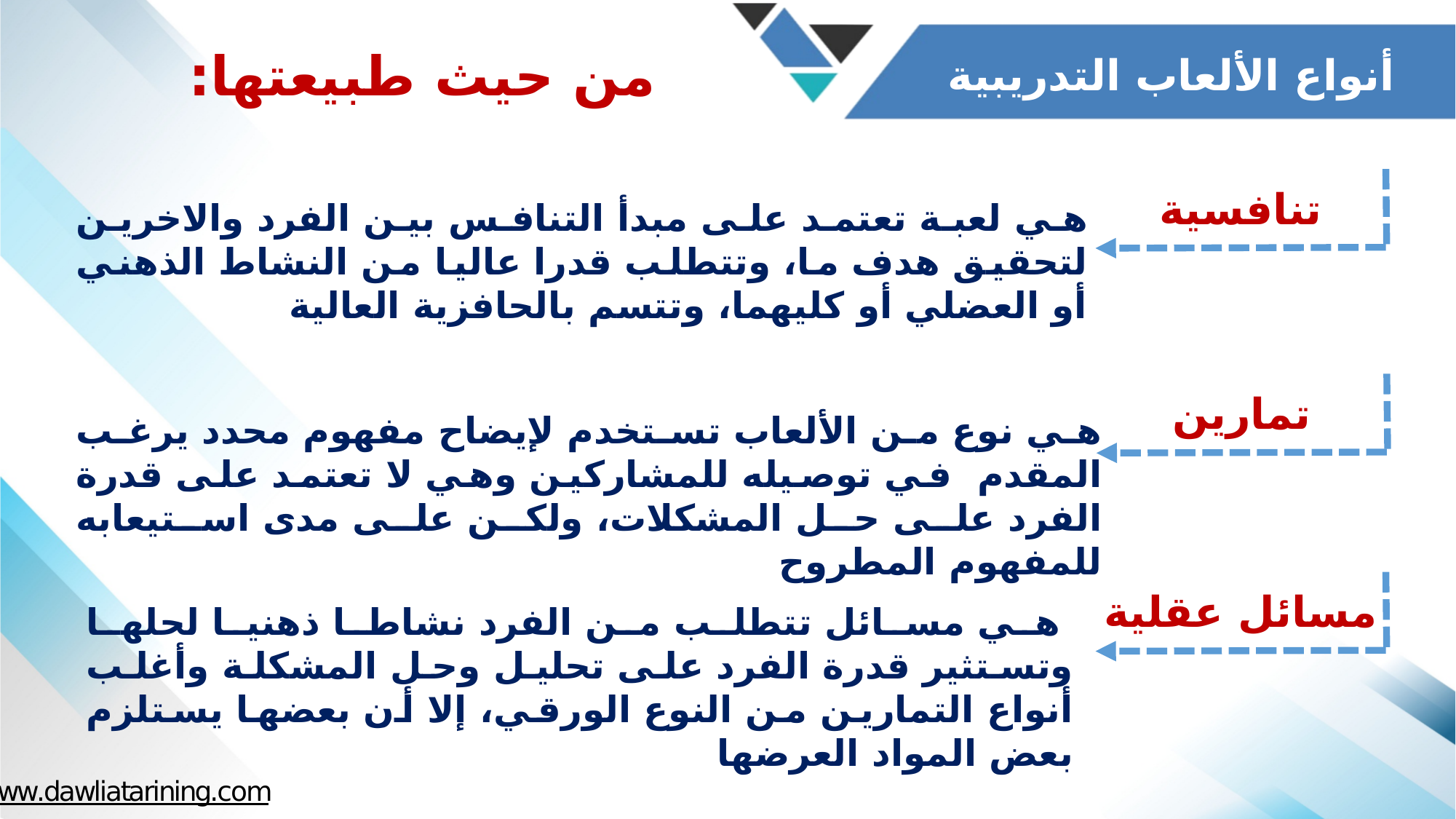

من حيث طبيعتها:
أنواع الألعاب التدريبية
تنافسية
هي لعبة تعتمد على مبدأ التنافس بين الفرد والاخرين لتحقيق هدف ما، وتتطلب قدرا عاليا من النشاط الذهني أو العضلي أو كليهما، وتتسم بالحافزية العالية
تمارين
هي نوع من الألعاب تستخدم لإيضاح مفهوم محدد يرغب المقدم  في توصيله للمشاركين وهي لا تعتمد على قدرة الفرد على حل المشكلات، ولكن على مدى استيعابه للمفهوم المطروح
مسائل عقلية
 هي مسائل تتطلب من الفرد نشاطا ذهنيا لحلها وتستثير قدرة الفرد على تحليل وحل المشكلة وأغلب أنواع التمارين من النوع الورقي، إلا أن بعضها يستلزم بعض المواد العرضها
www.dawliatarining.com